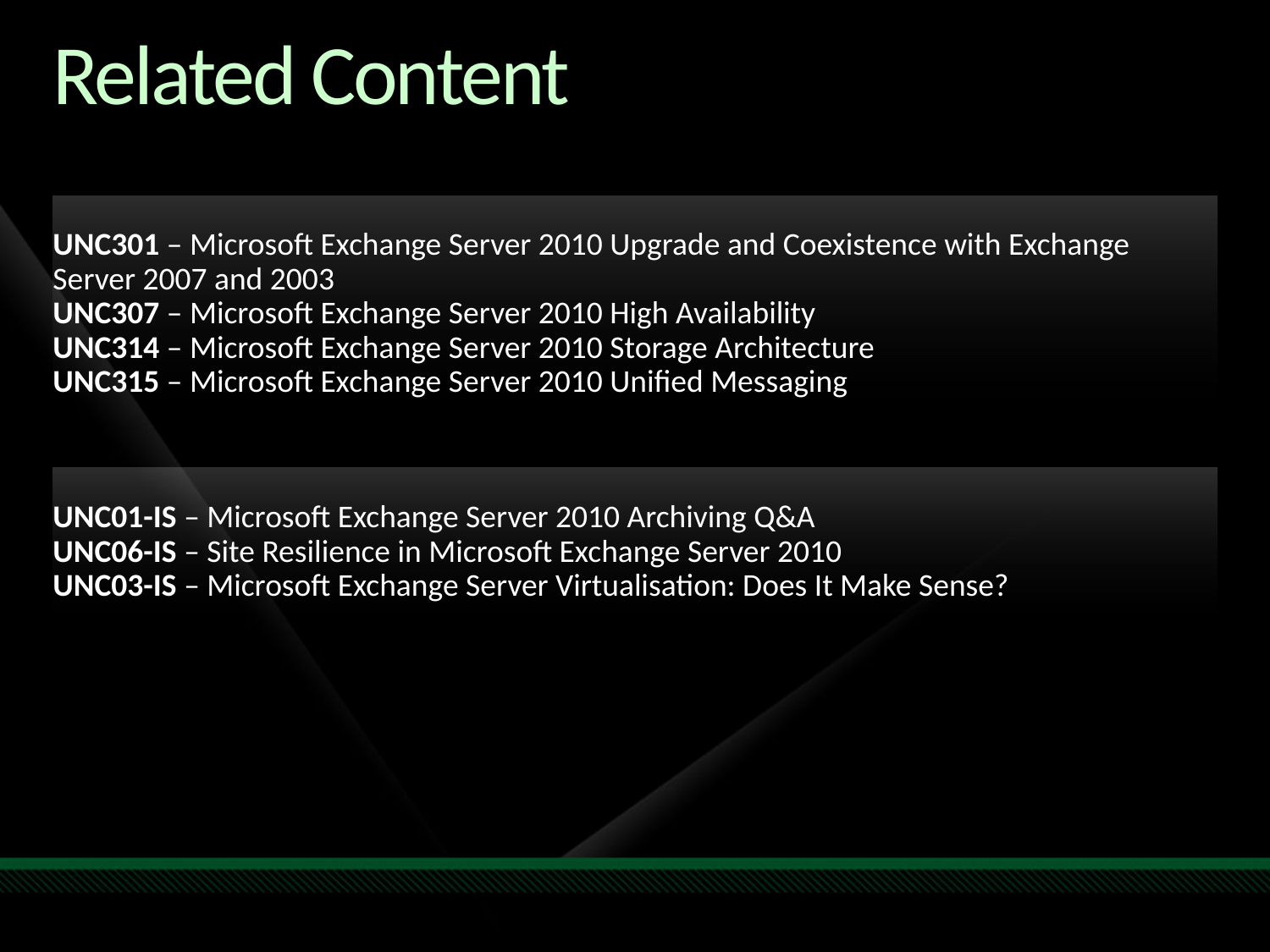

Required Slide
Speakers,
please list the Breakout Sessions,
TLC Interactive Theaters and Labs
that are related to your session.
# Related Content
UNC301 – Microsoft Exchange Server 2010 Upgrade and Coexistence with Exchange Server 2007 and 2003
UNC307 – Microsoft Exchange Server 2010 High Availability
UNC314 – Microsoft Exchange Server 2010 Storage Architecture
UNC315 – Microsoft Exchange Server 2010 Unified Messaging
UNC01-IS – Microsoft Exchange Server 2010 Archiving Q&A
UNC06-IS – Site Resilience in Microsoft Exchange Server 2010
UNC03-IS – Microsoft Exchange Server Virtualisation: Does It Make Sense?